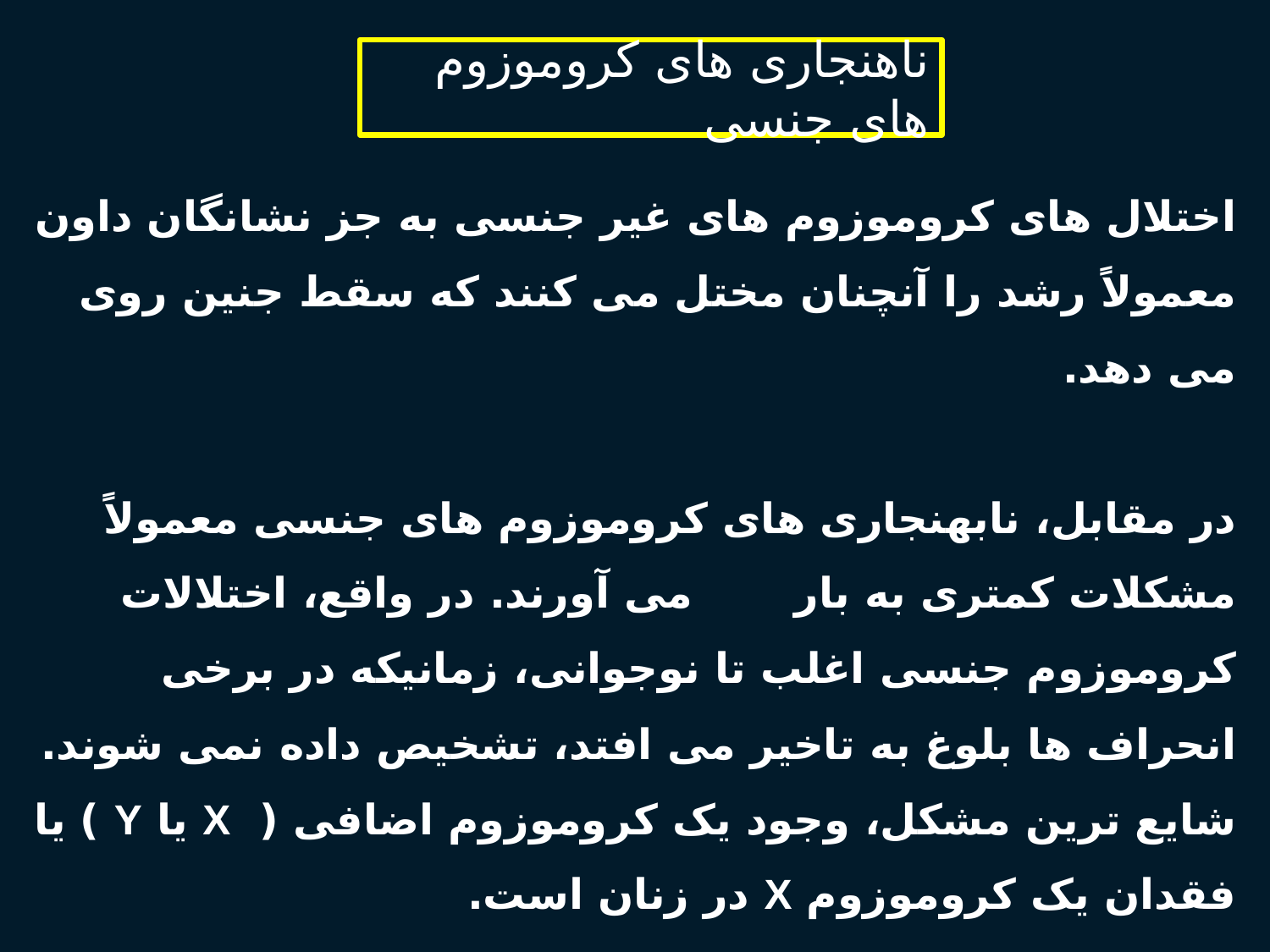

ناهنجاری های کروموزوم های جنسی
اختلال های کروموزوم های غیر جنسی به جز نشانگان داون معمولاً رشد را آنچنان مختل می کنند که سقط جنین روی می دهد.

در مقابل، نابهنجاری های کروموزوم های جنسی معمولاً مشکلات کمتری به بار       می آورند. در واقع، اختلالات کروموزوم جنسی اغلب تا نوجوانی، زمانیکه در برخی انحراف ها بلوغ به تاخیر می افتد، تشخیص داده نمی شوند. شایع ترین مشکل، وجود یک کروموزوم اضافی (  X یا Y ) یا فقدان یک کروموزوم X در زنان است.
23